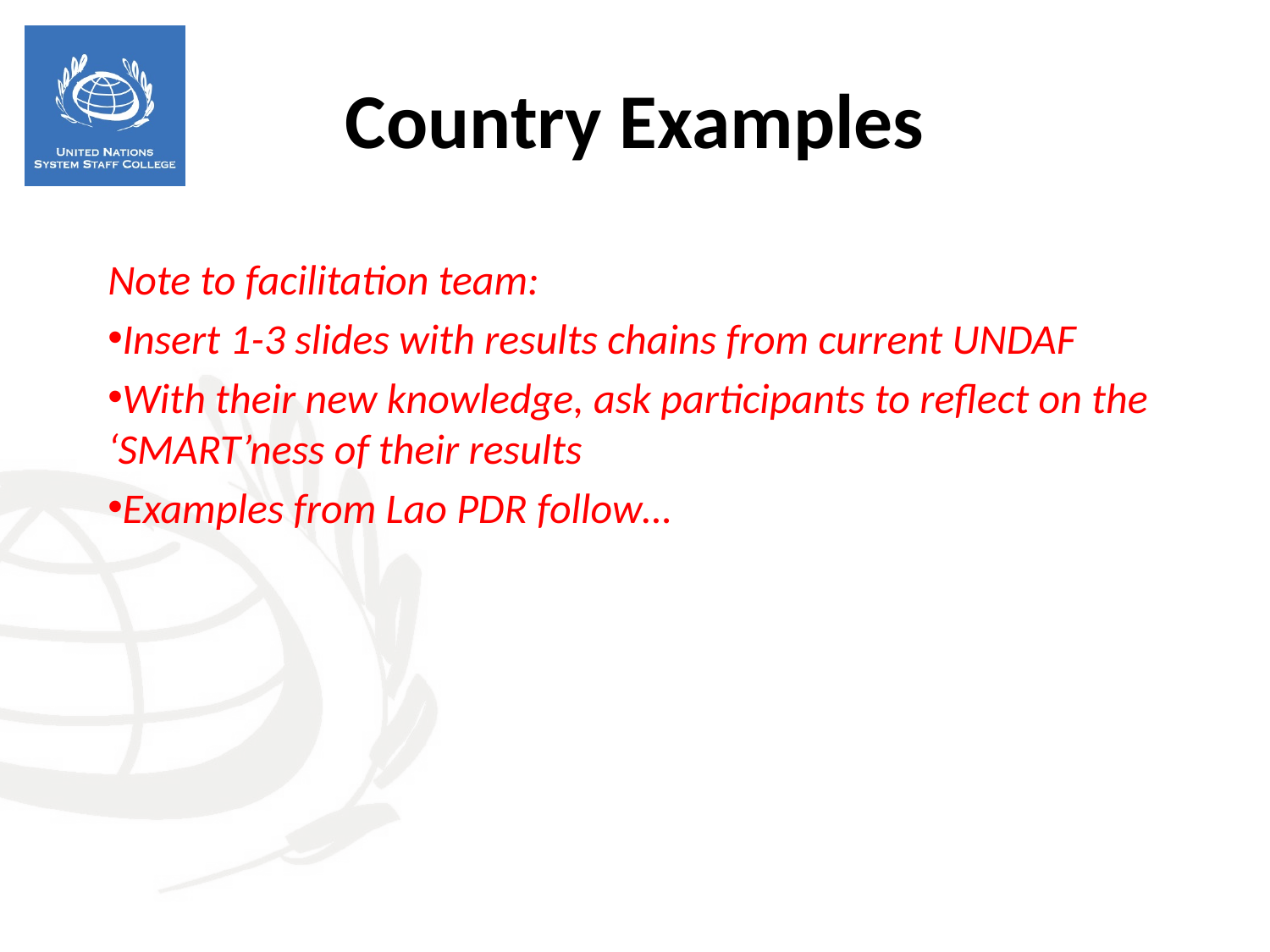

Country Examples
Note to facilitation team:
Insert 1-3 slides with results chains from current UNDAF
With their new knowledge, ask participants to reflect on the ‘SMART’ness of their results
Examples from Lao PDR follow…